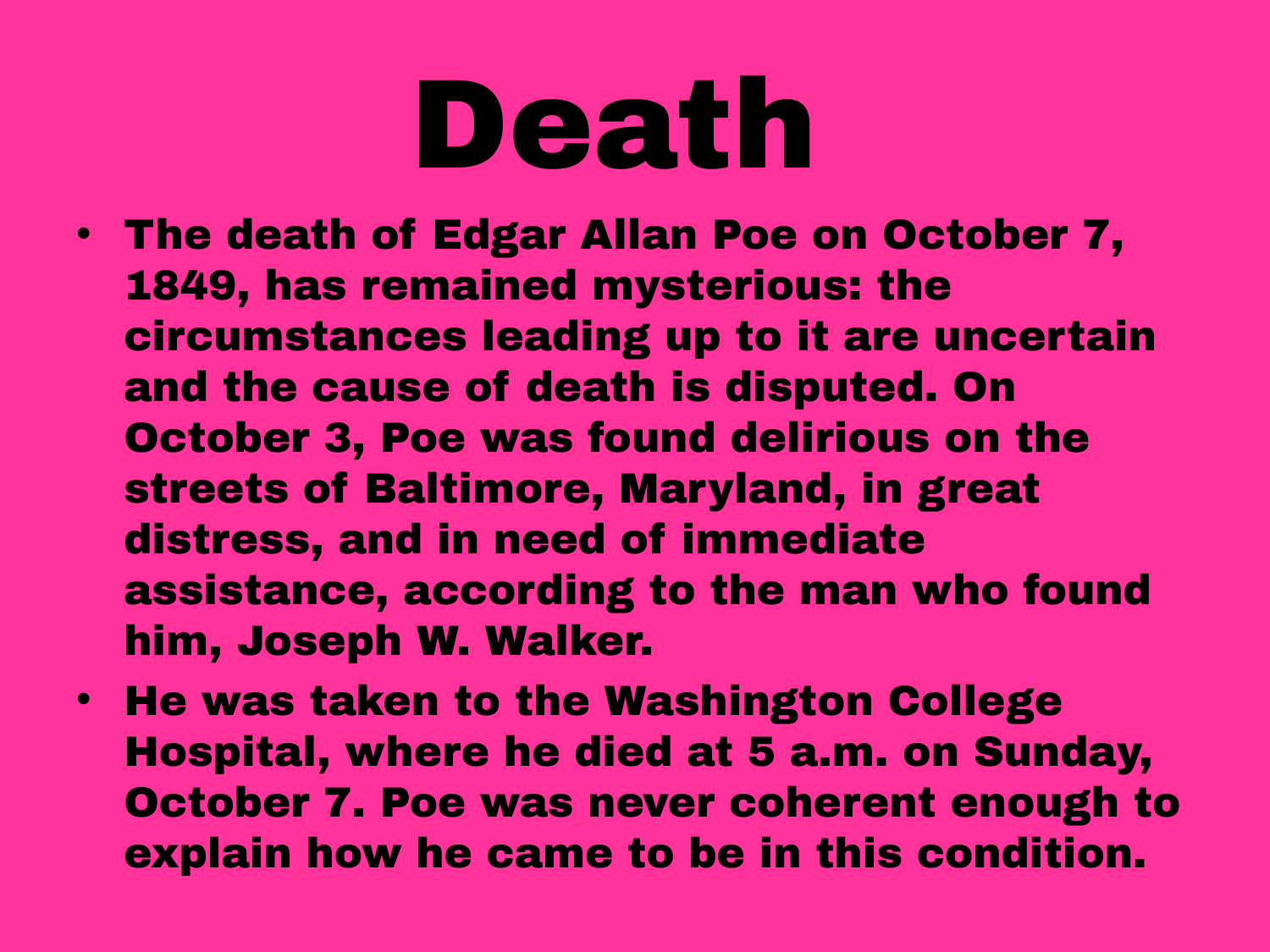

# Death
The death of Edgar Allan Poe on October 7, 1849, has remained mysterious: the circumstances leading up to it are uncertain and the cause of death is disputed. On October 3, Poe was found delirious on the streets of Baltimore, Maryland, in great distress, and in need of immediate assistance, according to the man who found him, Joseph W. Walker.
He was taken to the Washington College Hospital, where he died at 5 a.m. on Sunday, October 7. Poe was never coherent enough to explain how he came to be in this condition.